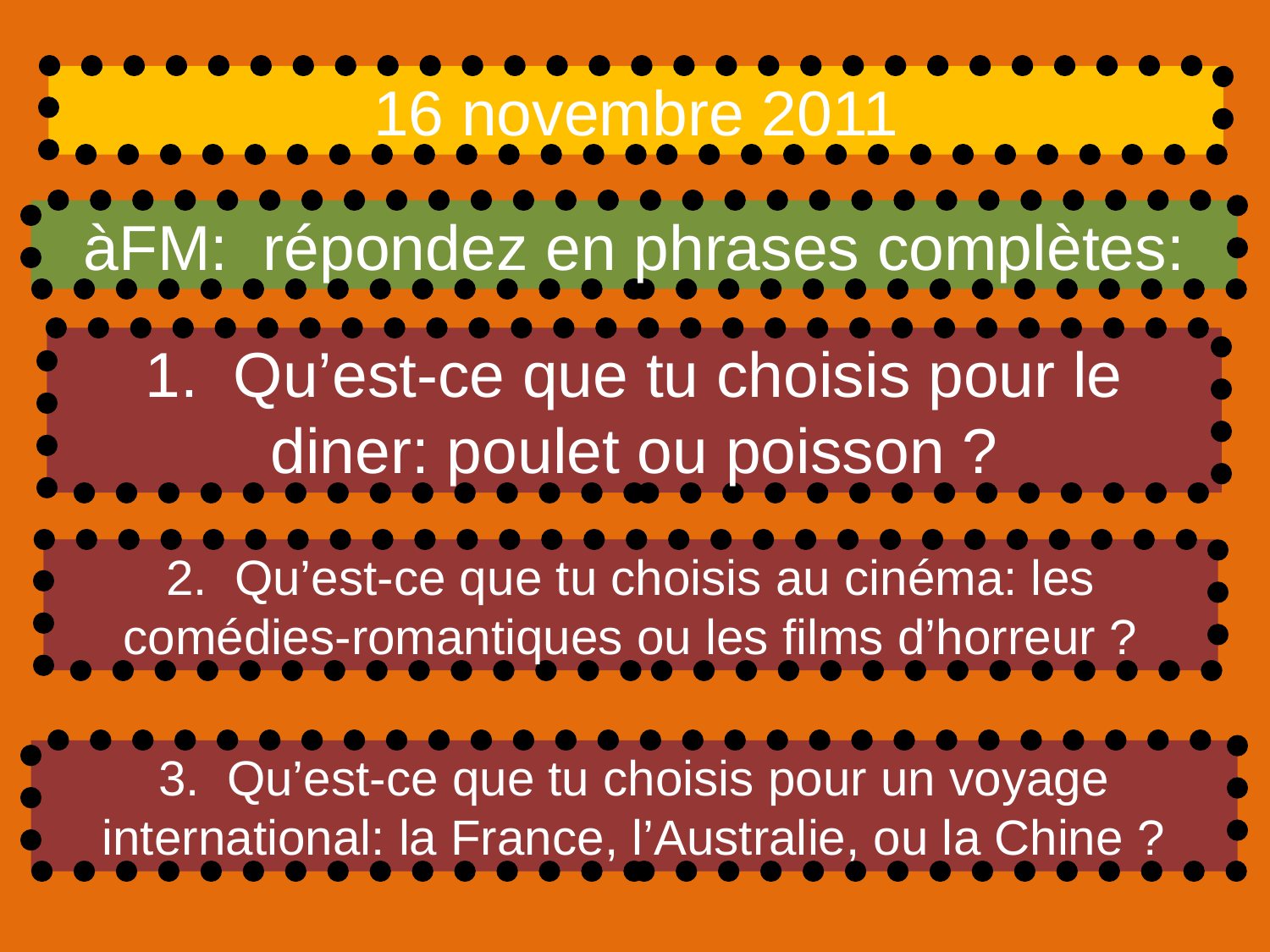

16 novembre 2011
àFM:  répondez en phrases complètes:
1.  Qu’est-ce que tu choisis pour le diner: poulet ou poisson ?
2.  Qu’est-ce que tu choisis au cinéma: les comédies-romantiques ou les films d’horreur ?
3.  Qu’est-ce que tu choisis pour un voyage international: la France, l’Australie, ou la Chine ?